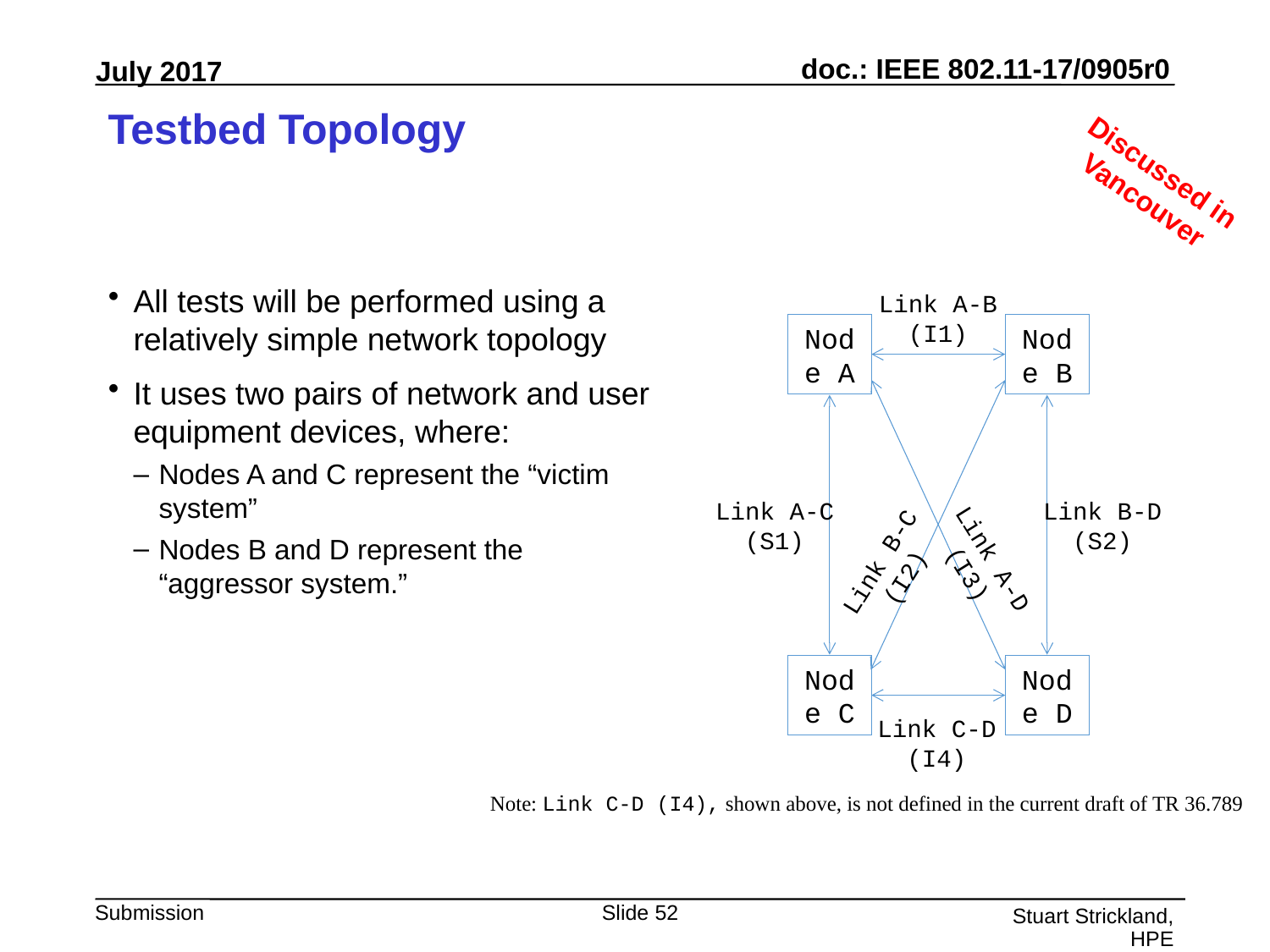

# Testbed Topology
Discussed in Vancouver
All tests will be performed using a relatively simple network topology
It uses two pairs of network and user equipment devices, where:
Nodes A and C represent the “victim system”
Nodes B and D represent the “aggressor system.”
Link A-B
(I1)
Node A
Node B
Link A-C
(S1)
Link B-D
(S2)
Link B-C
(I2)
Node C
Node D
Link C-D
(I4)
Link A-D
(I3)
Note: Link C-D (I4), shown above, is not defined in the current draft of TR 36.789

52
Stuart Strickland, HPE